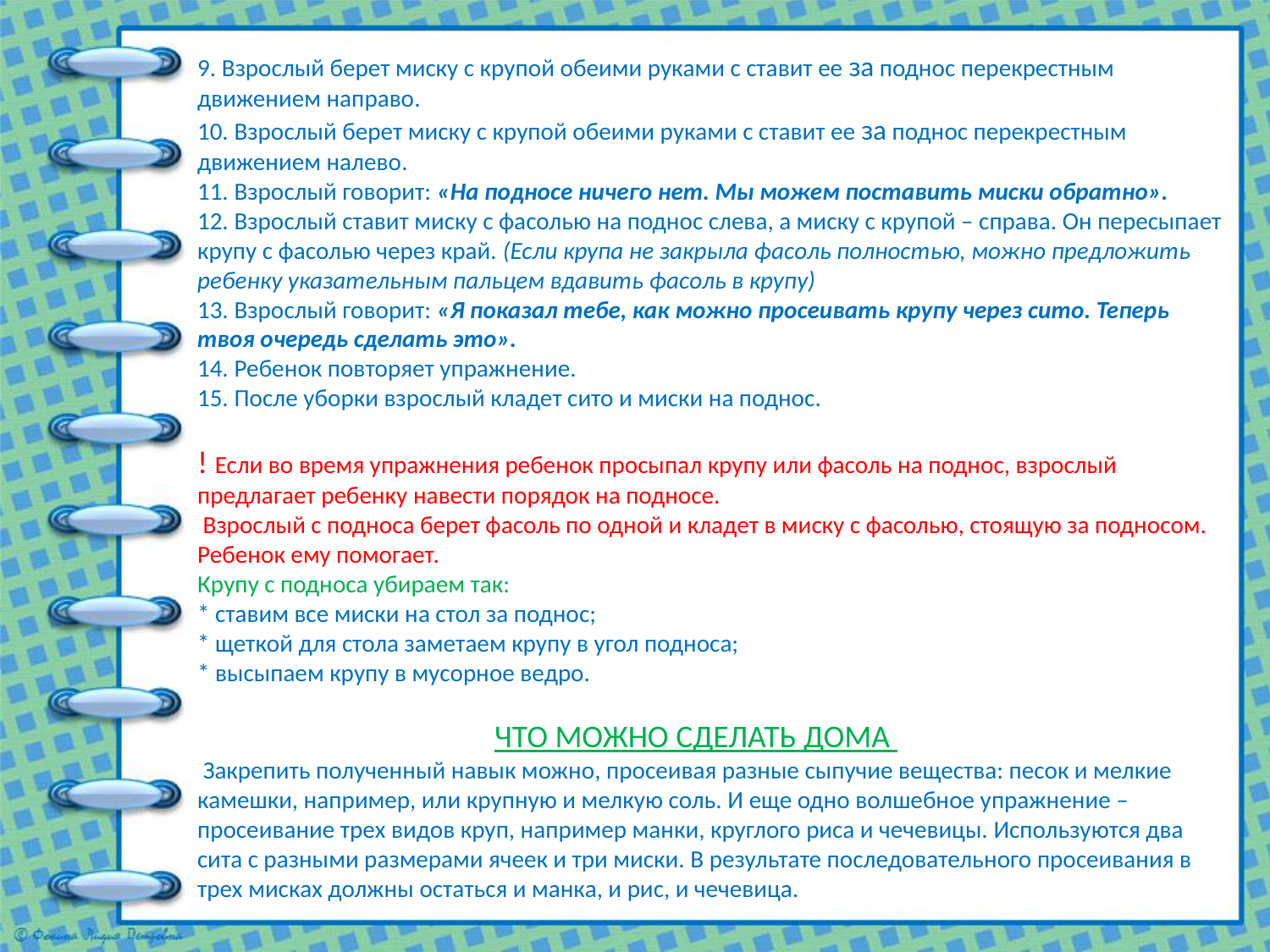

# 9. Взрослый берет миску с крупой обеими руками с ставит ее за поднос перекрестным движением направо. 10. Взрослый берет миску с крупой обеими руками с ставит ее за поднос перекрестным движением налево. 11. Взрослый говорит: «На подносе ничего нет. Мы можем поставить миски обратно». 12. Взрослый ставит миску с фасолью на поднос слева, а миску с крупой – справа. Он пересыпает крупу с фасолью через край. (Если крупа не закрыла фасоль полностью, можно предложить ребенку указательным пальцем вдавить фасоль в крупу) 13. Взрослый говорит: «Я показал тебе, как можно просеивать крупу через сито. Теперь твоя очередь сделать это». 14. Ребенок повторяет упражнение. 15. После уборки взрослый кладет сито и миски на поднос. ! Если во время упражнения ребенок просыпал крупу или фасоль на поднос, взрослый предлагает ребенку навести порядок на подносе. Взрослый с подноса берет фасоль по одной и кладет в миску с фасолью, стоящую за подносом. Ребенок ему помогает. Крупу с подноса убираем так: * ставим все миски на стол за поднос; * щеткой для стола заметаем крупу в угол подноса; * высыпаем крупу в мусорное ведро. ЧТО МОЖНО СДЕЛАТЬ ДОМА Закрепить полученный навык можно, просеивая разные сыпучие вещества: песок и мелкие камешки, например, или крупную и мелкую соль. И еще одно волшебное упражнение – просеивание трех видов круп, например манки, круглого риса и чечевицы. Используются два сита с разными размерами ячеек и три миски. В результате последовательного просеивания в трех мисках должны остаться и манка, и рис, и чечевица.